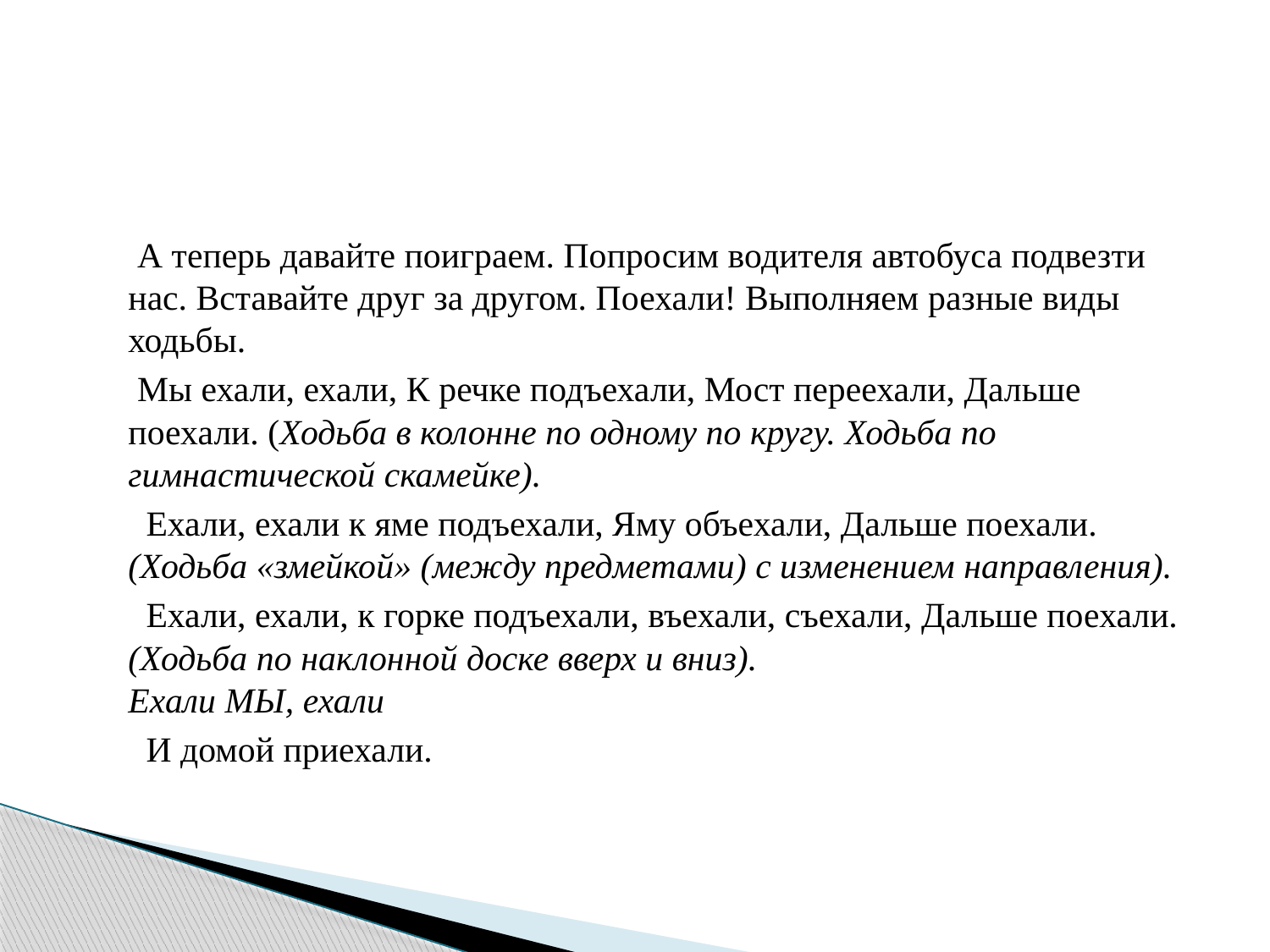

#
     А теперь давайте поиграем. Попросим водителя автобуса подвезти нас. Вставайте друг за другом. Поехали! Выполняем разные виды ходьбы.
     Мы ехали, ехали, К речке подъехали, Мост переехали, Дальше поехали. (Ходьба в колонне по одному по кругу. Ходьба по гимнастической скамейке).
      Ехали, ехали к яме подъехали, Яму объехали, Дальше поехали. (Ходьба «змейкой» (между предметами) с изменением направления).
      Ехали, ехали, к горке подъехали, въехали, съехали, Дальше поехали. (Ходьба по наклонной доске вверх и вниз).
Ехали МЫ, ехали
      И домой приехали.